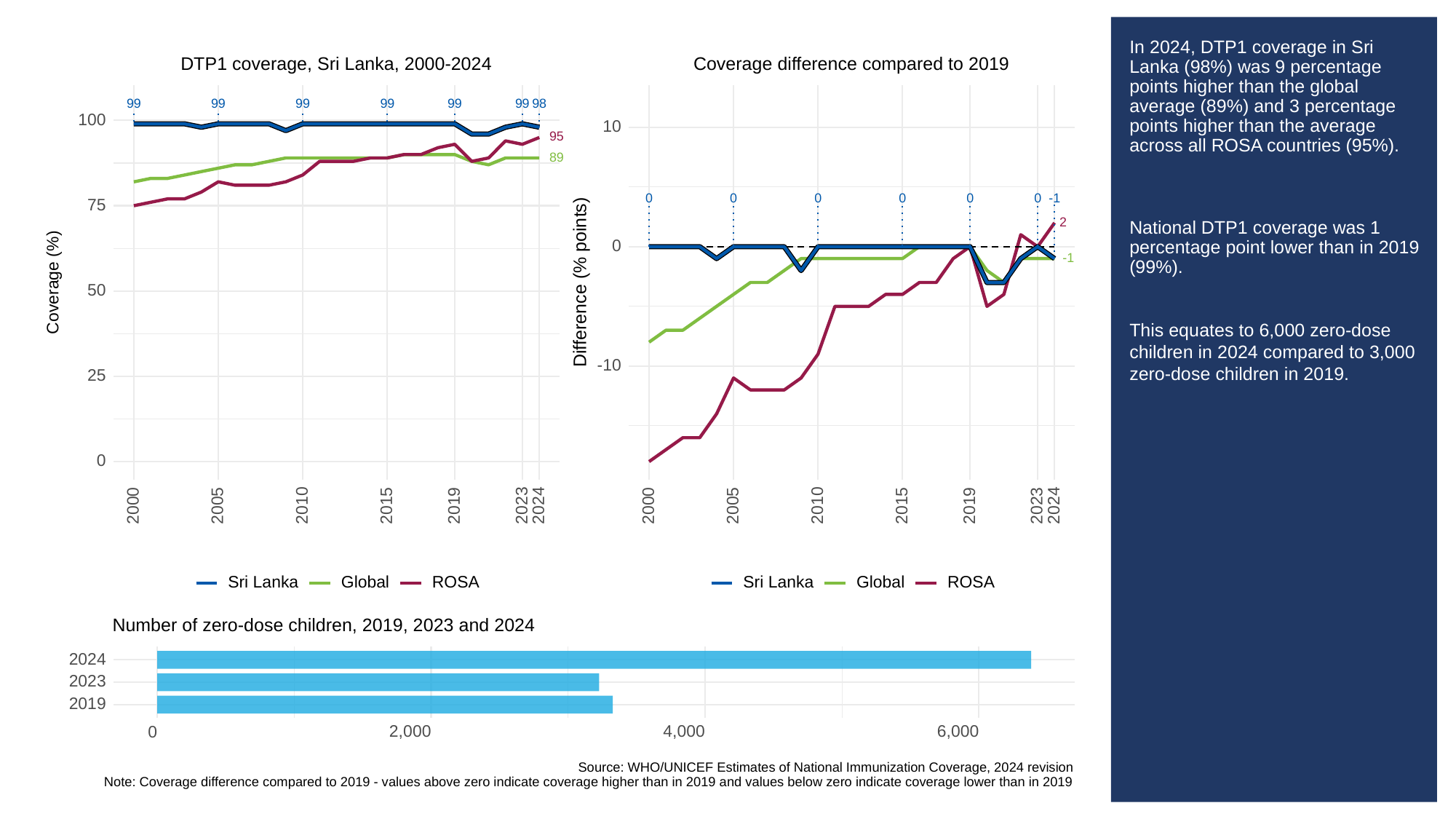

# In 2024, DTP1 coverage in Sri Lanka (98%) was 9 percentage points higher than the global average (89%) and 3 percentage points higher than the average across all ROSA countries (95%).

National DTP1 coverage was 1 percentage point lower than in 2019 (99%).

This equates to 6,000 zero-dose children in 2024 compared to 3,000 zero-dose children in 2019.

DTP1 coverage, Sri Lanka, 2000-2024
Coverage difference compared to 2019

99
99
99
99
99
99
98

100

10

95

89

0
0
0
0
0
0
-1
75

2

0

-1
Difference (% points)
Coverage (%)
50

-10

25

0

2023
2023
2000
2005
2010
2015
2019
2024
2000
2005
2010
2015
2019
2024
ROSA
ROSA
Sri Lanka
Global
Sri Lanka
Global

Number of zero-dose children, 2019, 2023 and 2024

2024

2023

2019

2,000
4,000
6,000
0
Source: WHO/UNICEF Estimates of National Immunization Coverage, 2024 revision
Note: Coverage difference compared to 2019 - values above zero indicate coverage higher than in 2019 and values below zero indicate coverage lower than in 2019